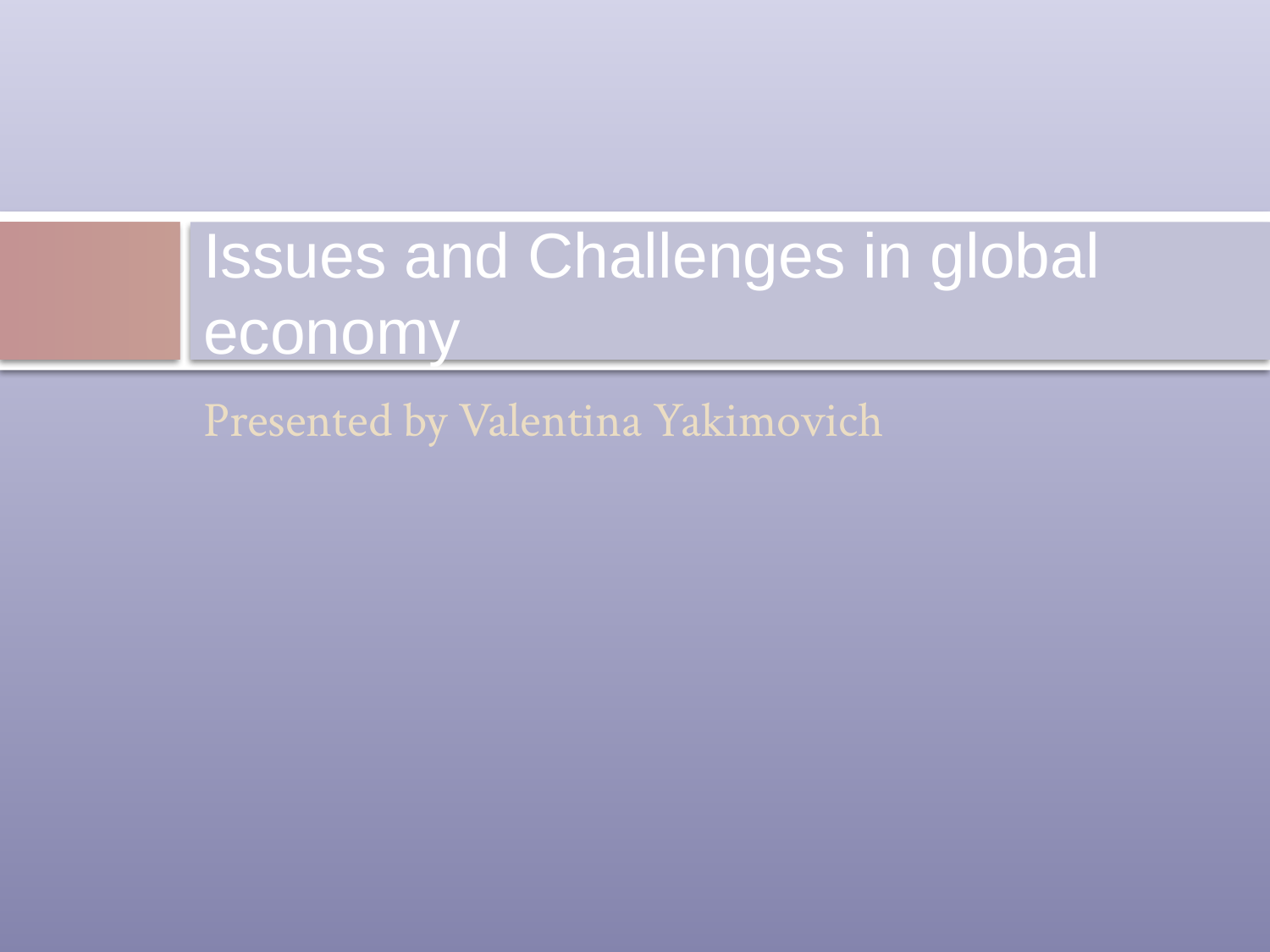

# Issues and Challenges in global economy
Presented by Valentina Yakimovich